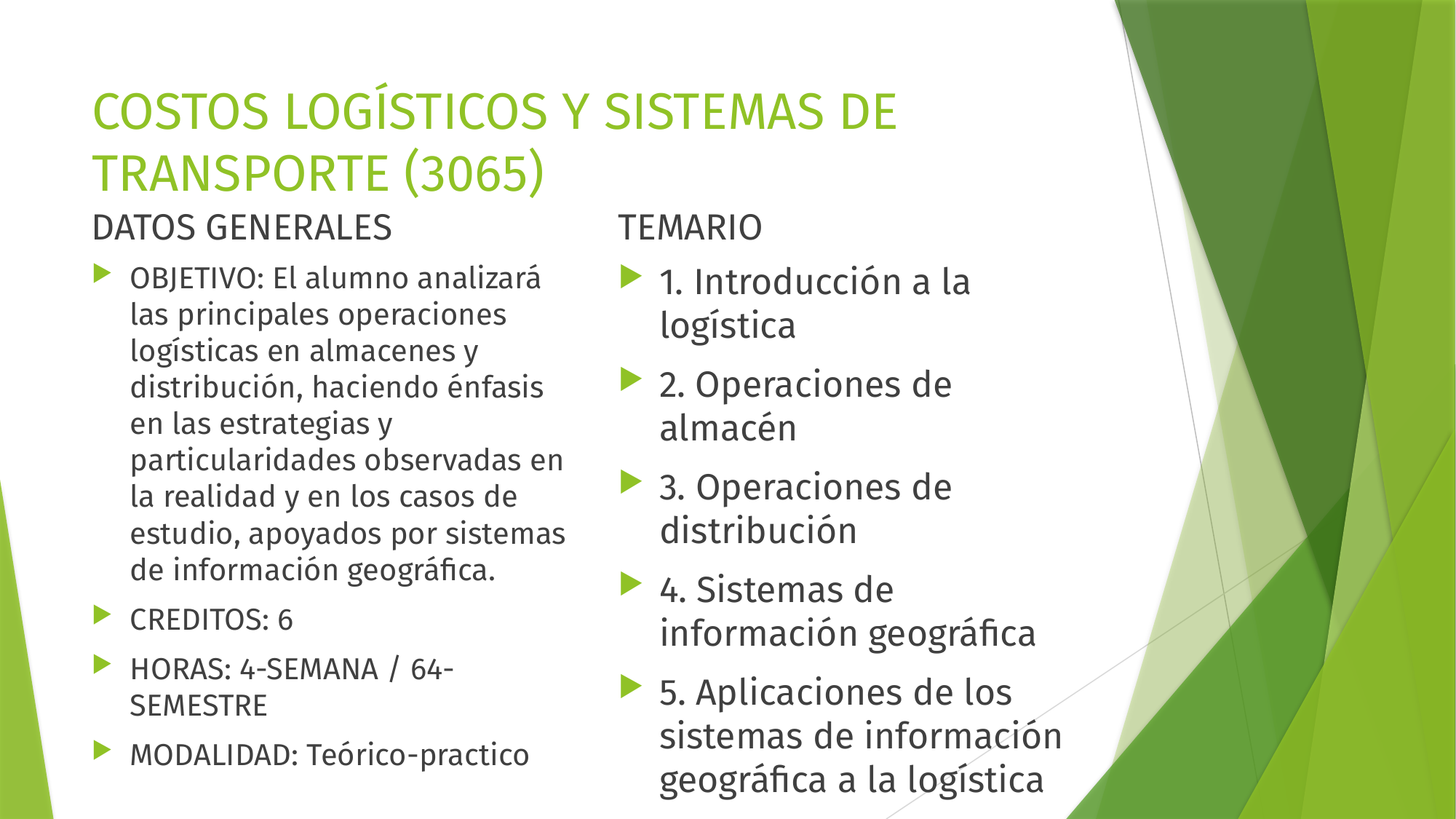

# COSTOS LOGÍSTICOS Y SISTEMAS DE TRANSPORTE (3065)
TEMARIO
DATOS GENERALES
OBJETIVO: El alumno analizará las principales operaciones logísticas en almacenes y distribución, haciendo énfasis en las estrategias y particularidades observadas en la realidad y en los casos de estudio, apoyados por sistemas de información geográfica.
CREDITOS: 6
HORAS: 4-SEMANA / 64-SEMESTRE
MODALIDAD: Teórico-practico

1. Introducción a la logística
2. Operaciones de almacén
3. Operaciones de distribución
4. Sistemas de información geográfica
5. Aplicaciones de los sistemas de información geográfica a la logística